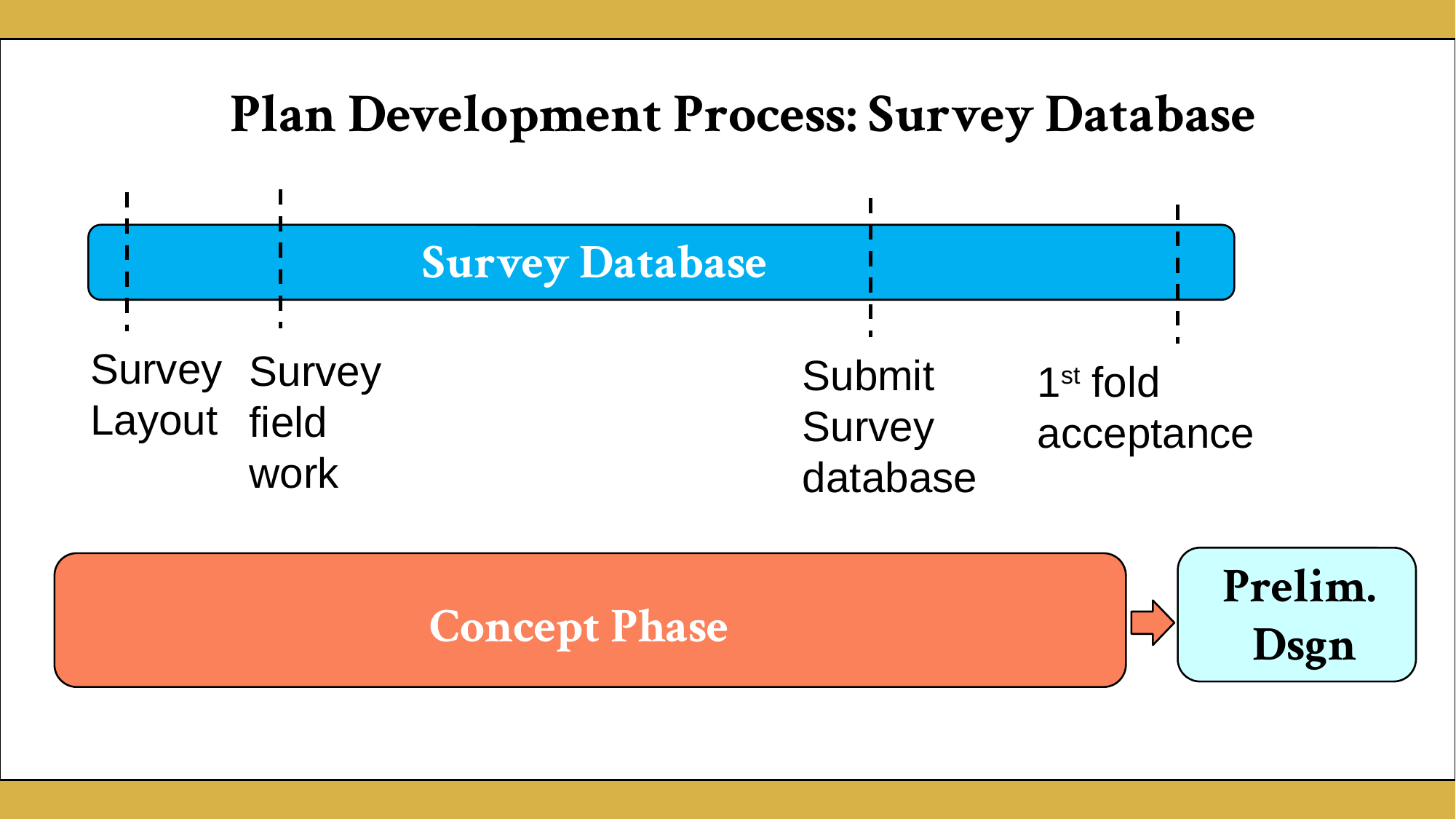

Plan Development Process: Survey Database
Survey Database

Survey Layout
Survey field work
Submit Survey database
1st fold acceptance

Prelim.
Dsgn

Concept Phase